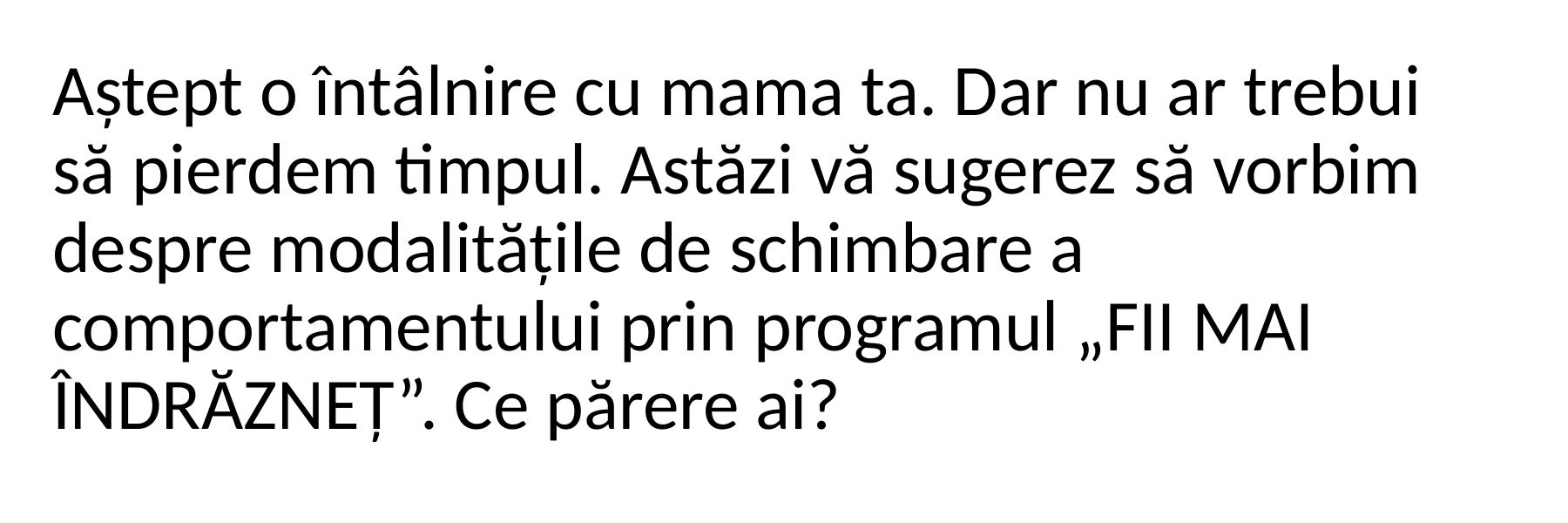

Aștept o întâlnire cu mama ta. Dar nu ar trebui să pierdem timpul. Astăzi vă sugerez să vorbim despre modalitățile de schimbare a comportamentului prin programul „FII MAI ÎNDRĂZNEȚ”. Ce părere ai?